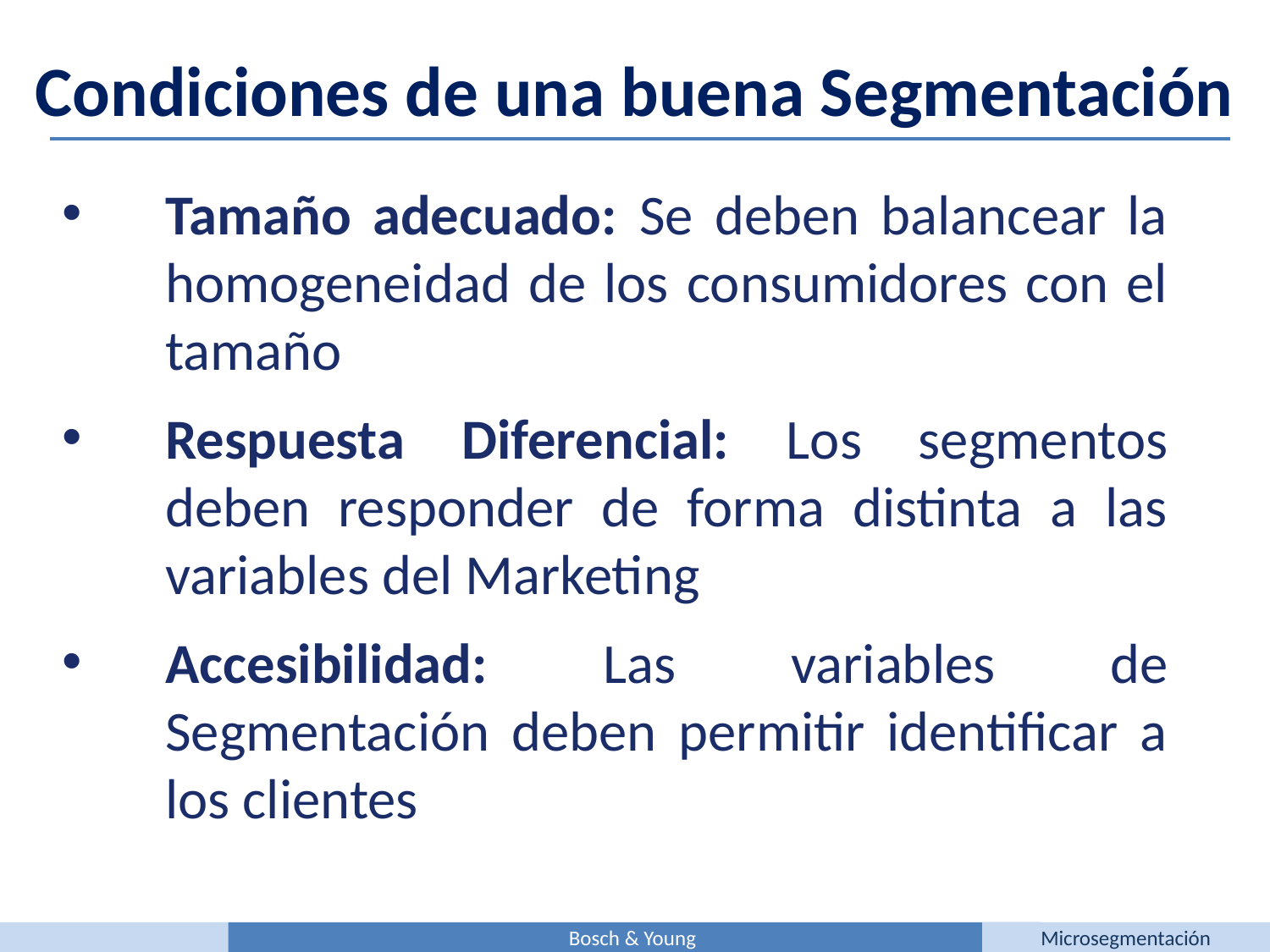

Condiciones de una buena Segmentación
Tamaño adecuado: Se deben balancear la homogeneidad de los consumidores con el tamaño

Respuesta Diferencial: Los segmentos deben responder de forma distinta a las variables del Marketing

Accesibilidad: Las variables de Segmentación deben permitir identificar a los clientes

Bosch & Young
Microsegmentación